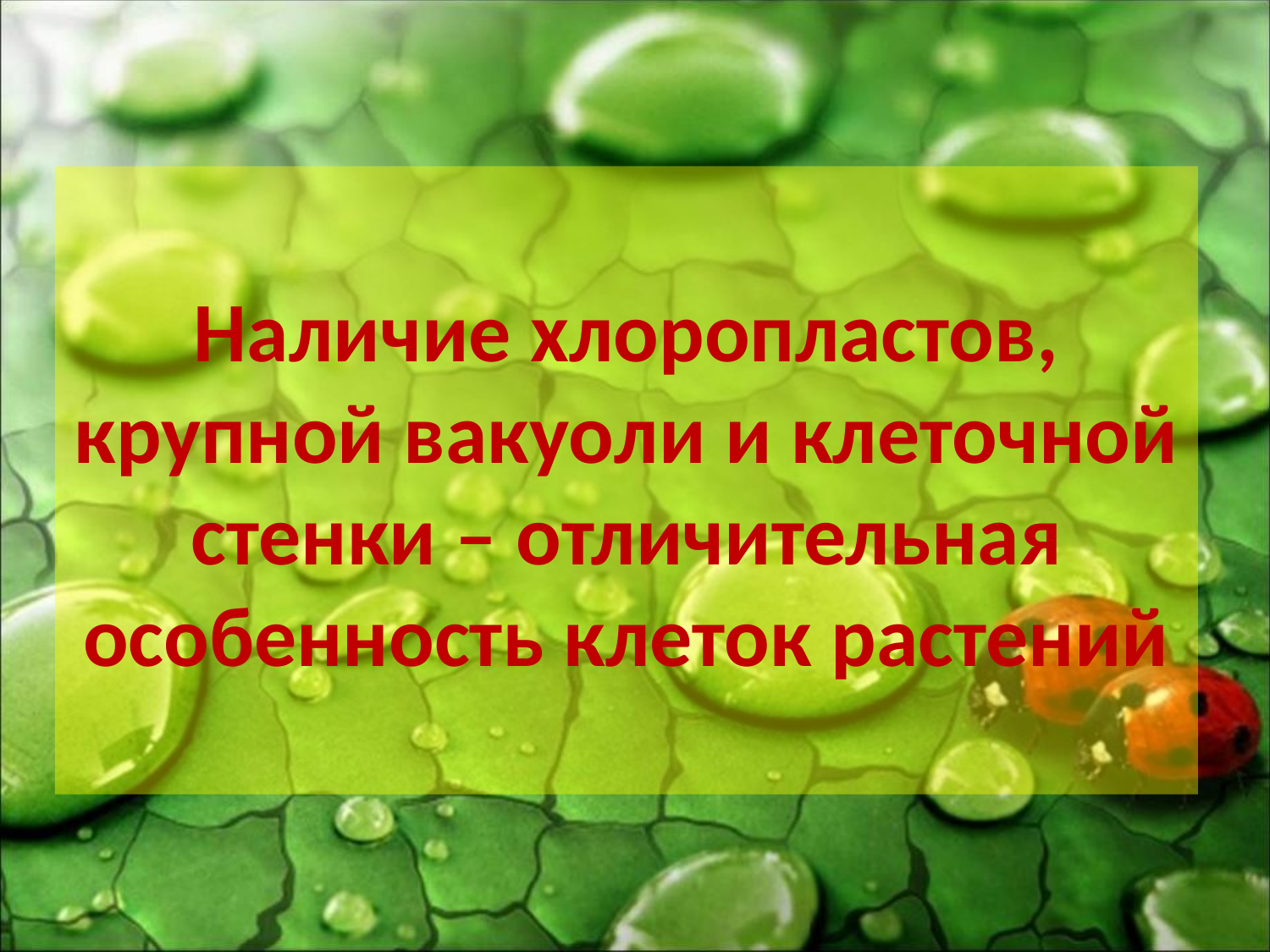

Наличие хлоропластов, крупной вакуоли и клеточной стенки – отличительная особенность клеток растений